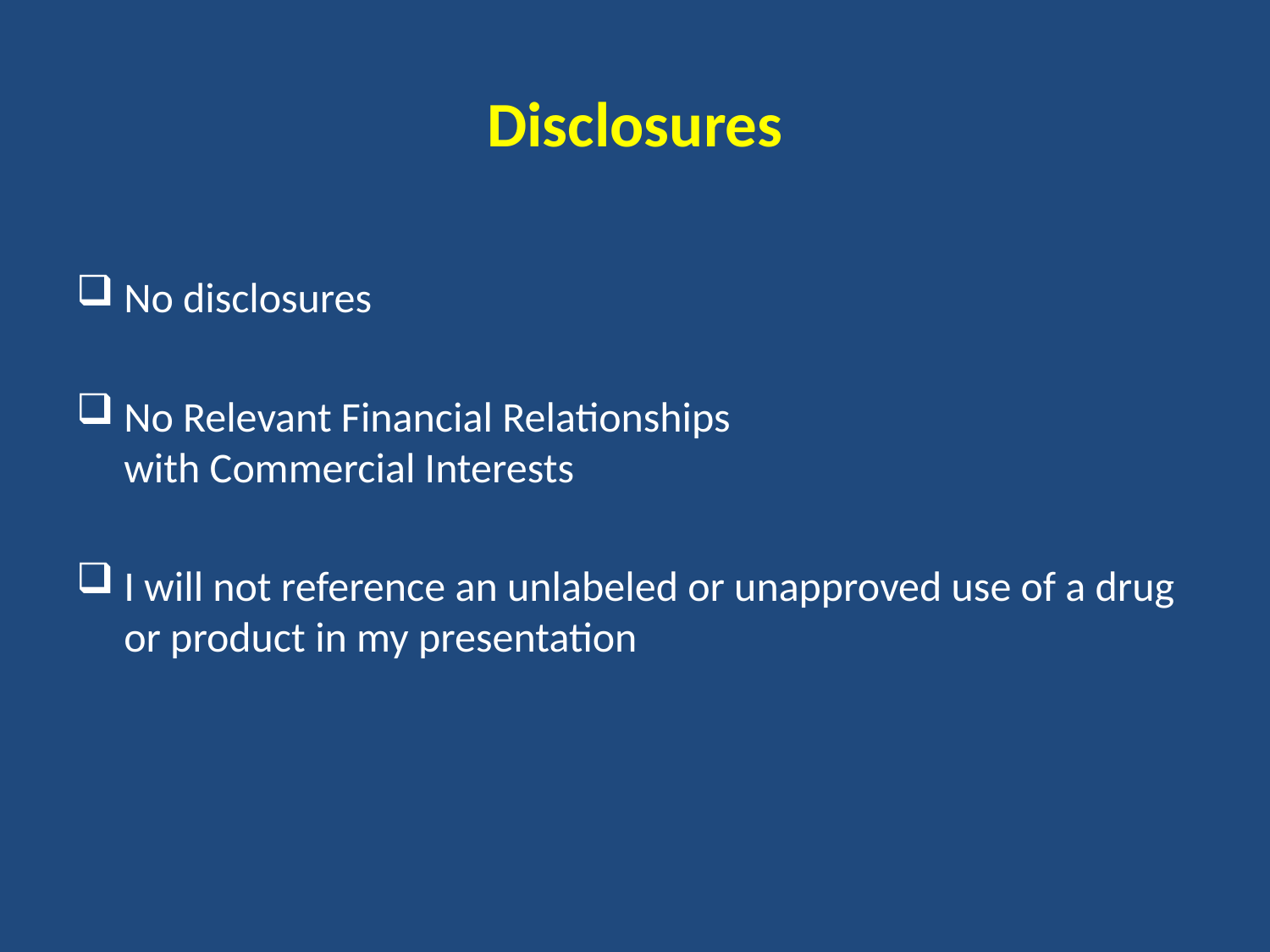

# Disclosures
No disclosures

No Relevant Financial Relationships
with Commercial Interests

I will not reference an unlabeled or unapproved use of a drug or product in my presentation